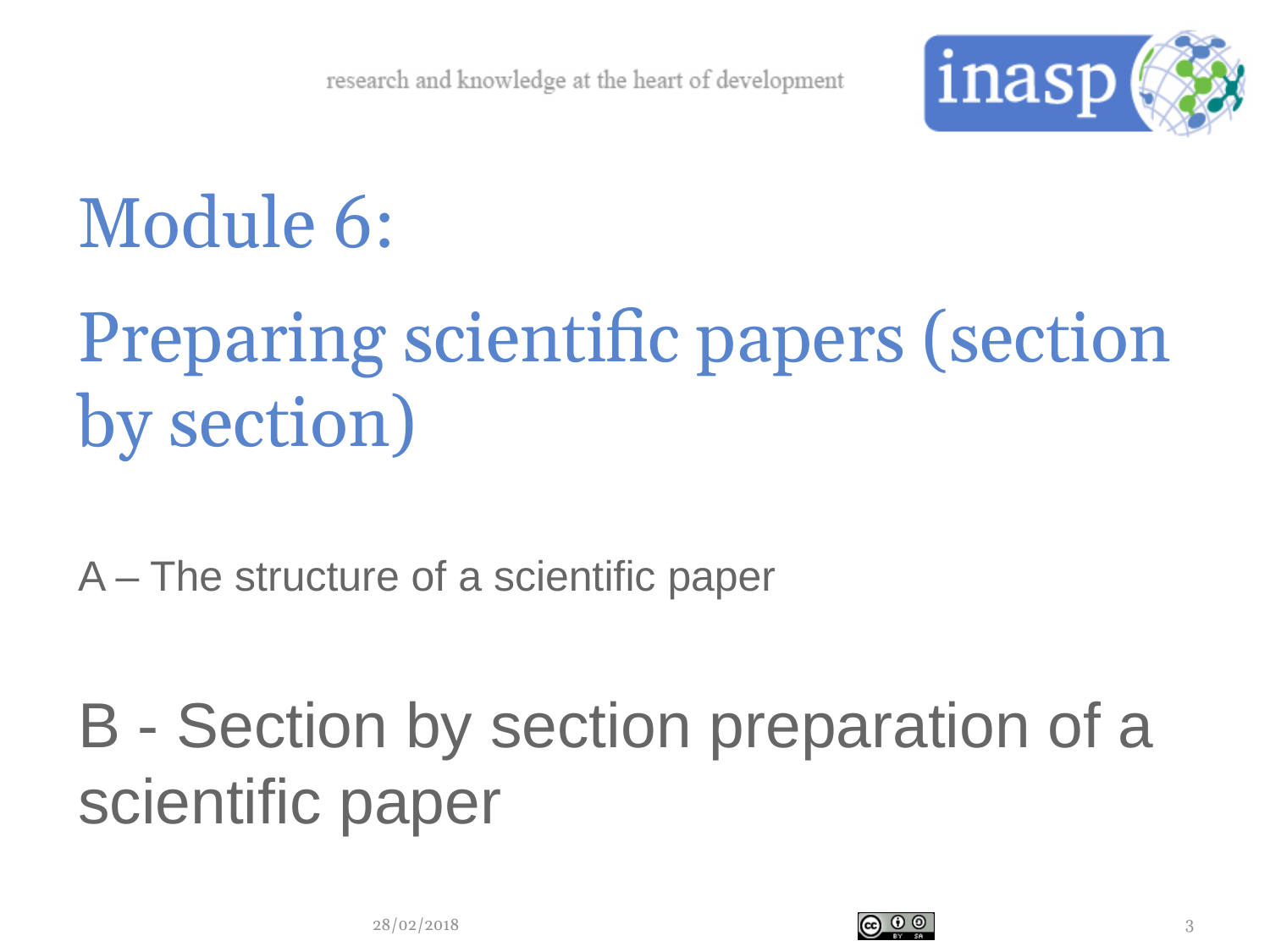

Module 6:

Preparing scientific papers (section by section)
# A – The structure of a scientific paper B - Section by section preparation of a scientific paper
28/02/2018
3